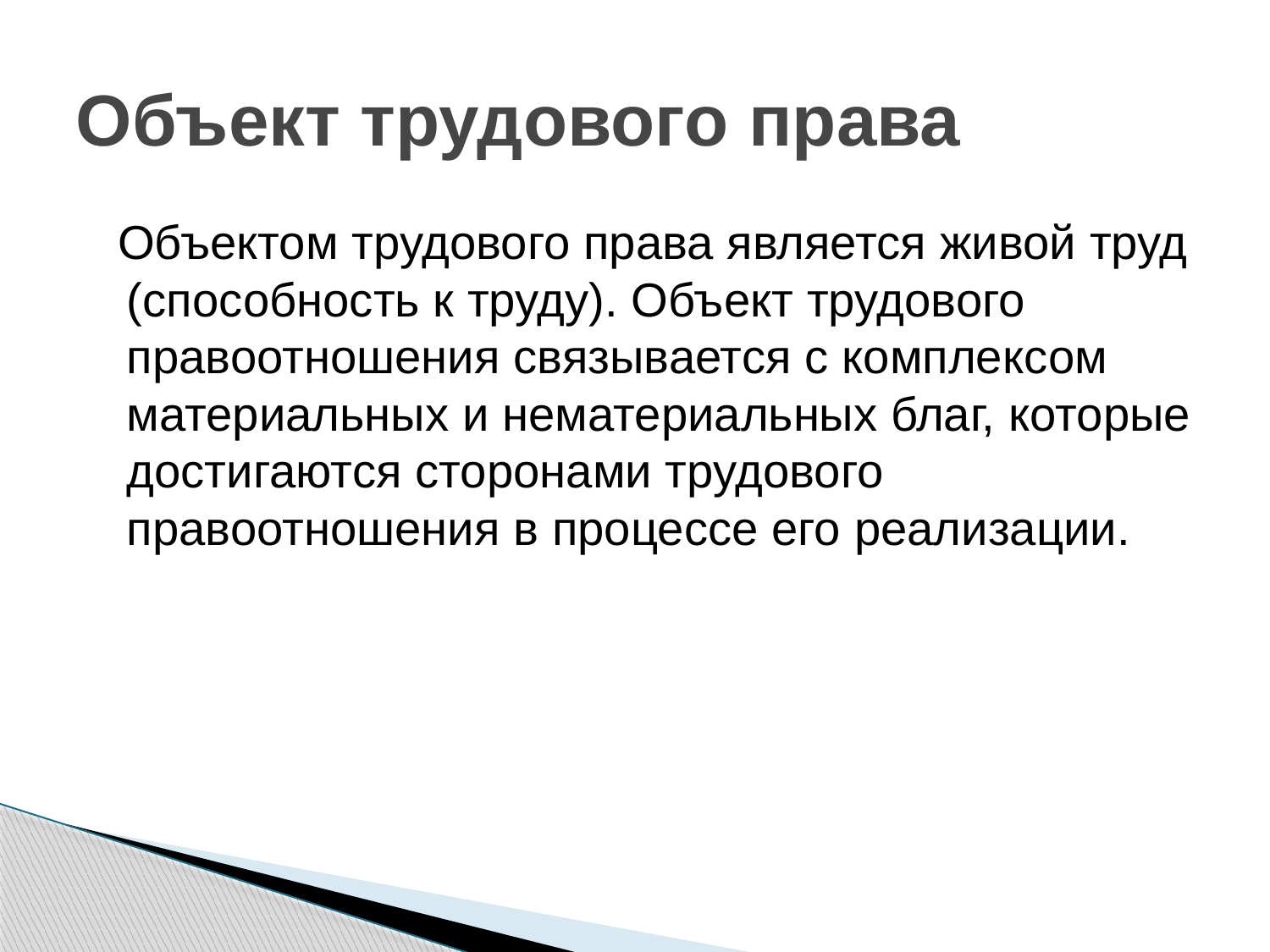

# Объект трудового права
  Объектом трудового права является живой труд (способность к труду). Объект трудового правоотношения связывается с комплексом материальных и нематериальных благ, которые достигаются сторонами трудового правоотношения в процессе его реализации.